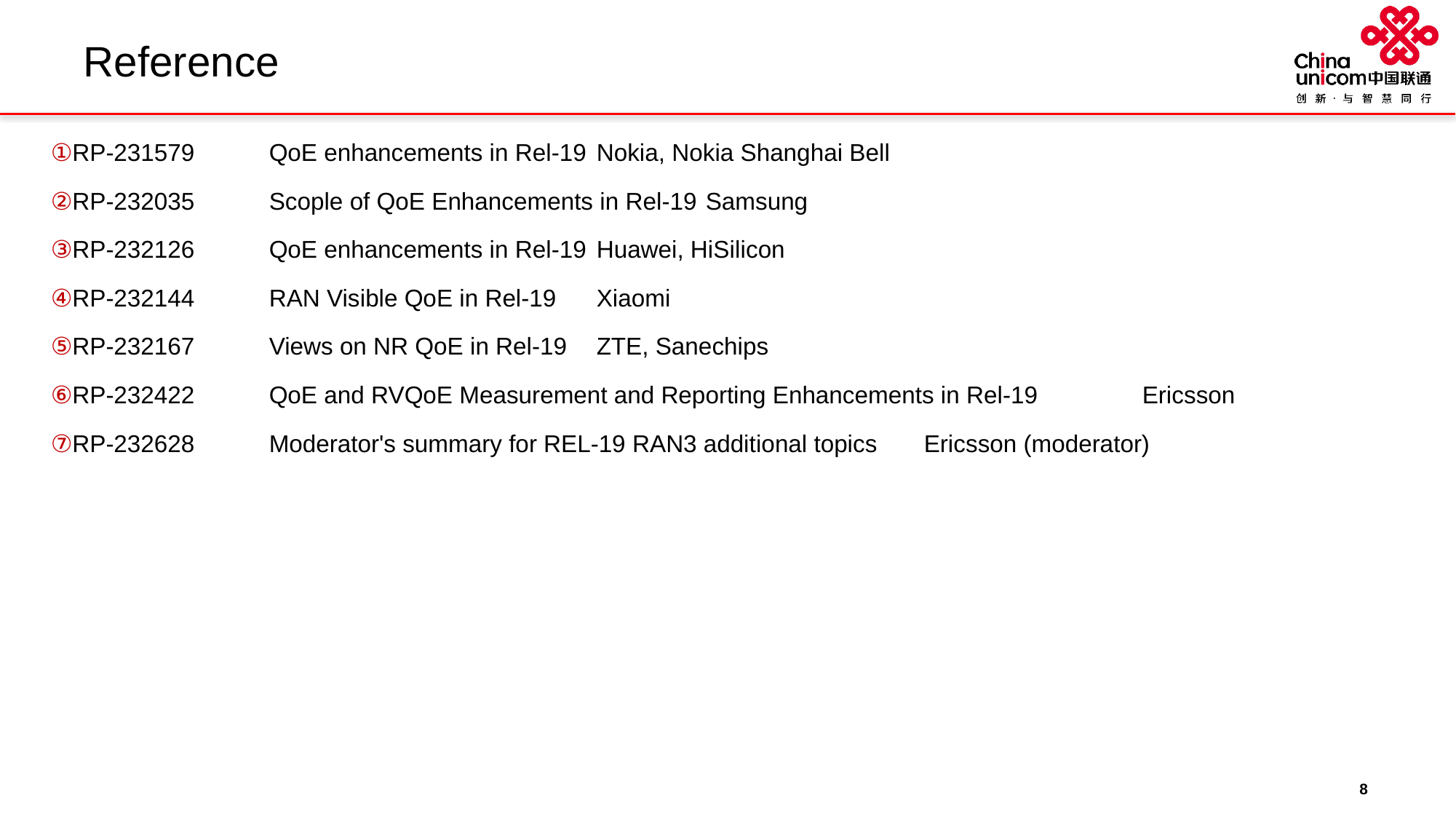

# Reference
RP-231579	QoE enhancements in Rel-19	Nokia, Nokia Shanghai Bell
RP-232035	Scople of QoE Enhancements in Rel-19	Samsung
RP-232126	QoE enhancements in Rel-19	Huawei, HiSilicon
RP-232144	RAN Visible QoE in Rel-19	Xiaomi
RP-232167	Views on NR QoE in Rel-19	ZTE, Sanechips
RP-232422	QoE and RVQoE Measurement and Reporting Enhancements in Rel-19	Ericsson
RP-232628	Moderator's summary for REL-19 RAN3 additional topics	Ericsson (moderator)